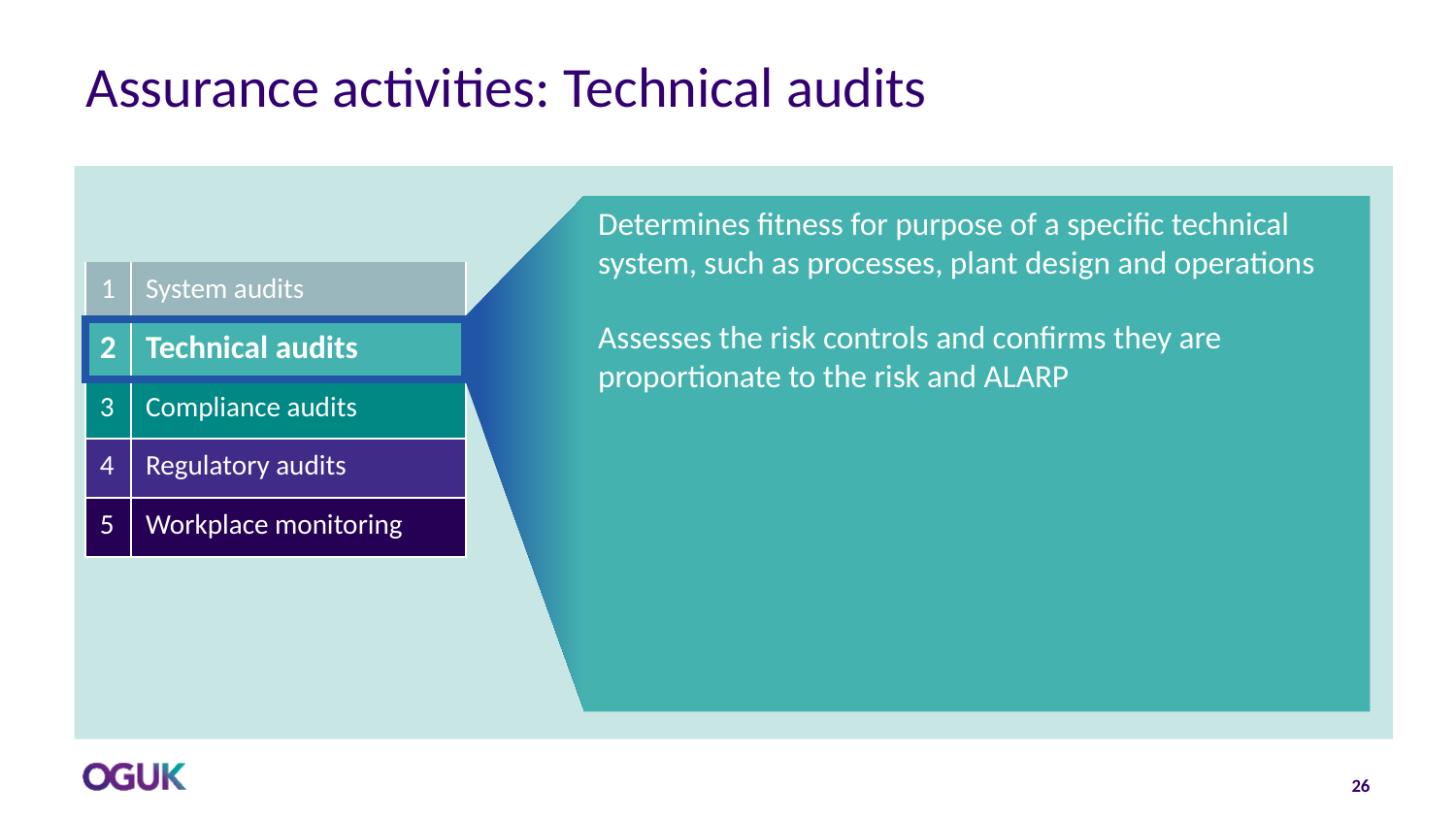

# Assurance activities: Technical audits

Determines fitness for purpose of a specific technical system, such as processes, plant design and operations
Assesses the risk controls and confirms they are proportionate to the risk and ALARP
| 1 | System audits |
| --- | --- |
| 2 | Technical audits |
| 3 | Compliance audits |
| 4 | Regulatory audits |
| 5 | Workplace monitoring |

26